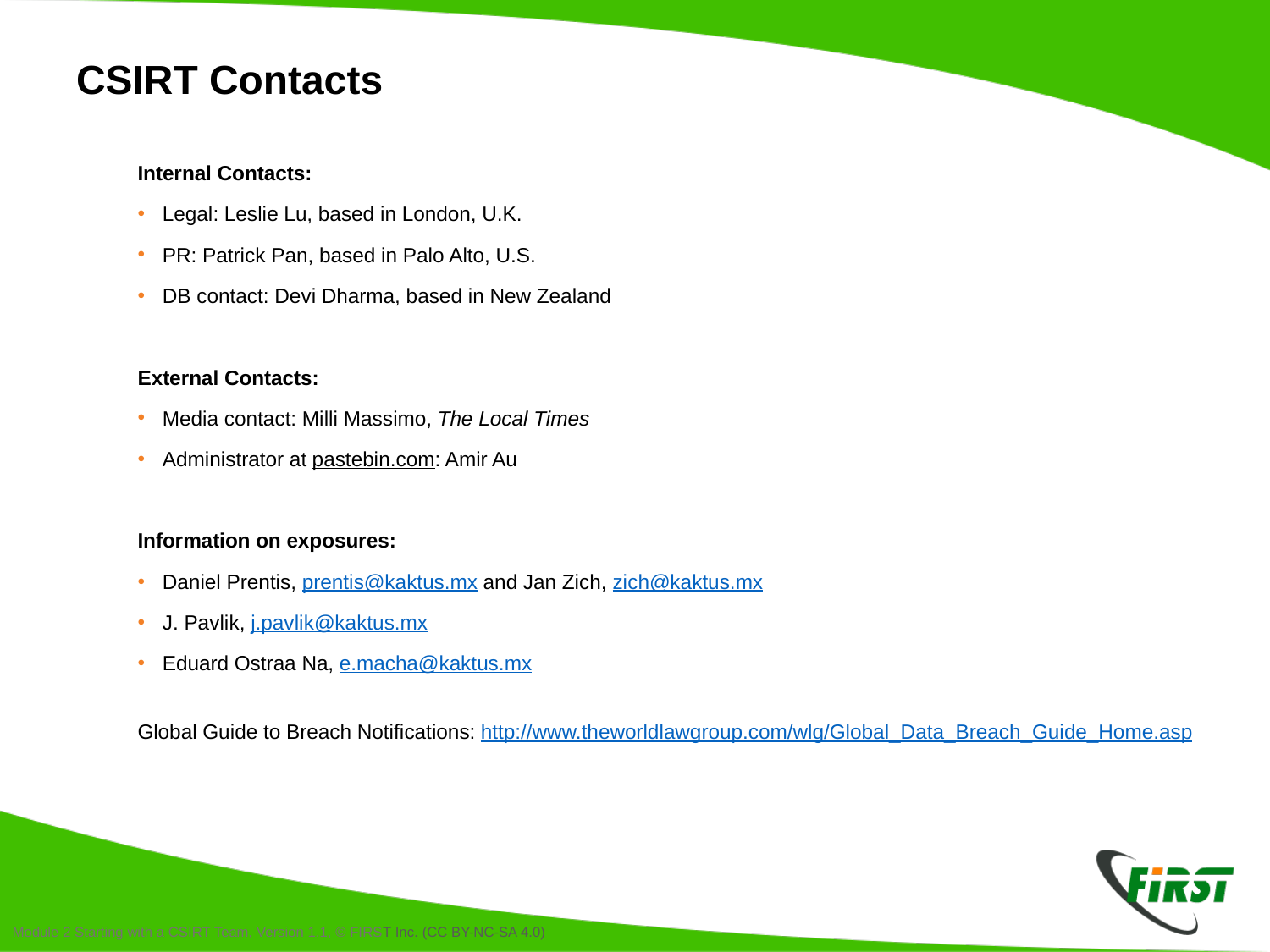

# CSIRT Contacts
Internal Contacts:
Legal: Leslie Lu, based in London, U.K.
PR: Patrick Pan, based in Palo Alto, U.S.
DB contact: Devi Dharma, based in New Zealand

External Contacts:
Media contact: Milli Massimo, The Local Times
Administrator at pastebin.com: Amir Au

Information on exposures:
Daniel Prentis, prentis@kaktus.mx and Jan Zich, zich@kaktus.mx
J. Pavlik, j.pavlik@kaktus.mx
Eduard Ostraa Na, e.macha@kaktus.mx
Global Guide to Breach Notifications: http://www.theworldlawgroup.com/wlg/Global_Data_Breach_Guide_Home.asp